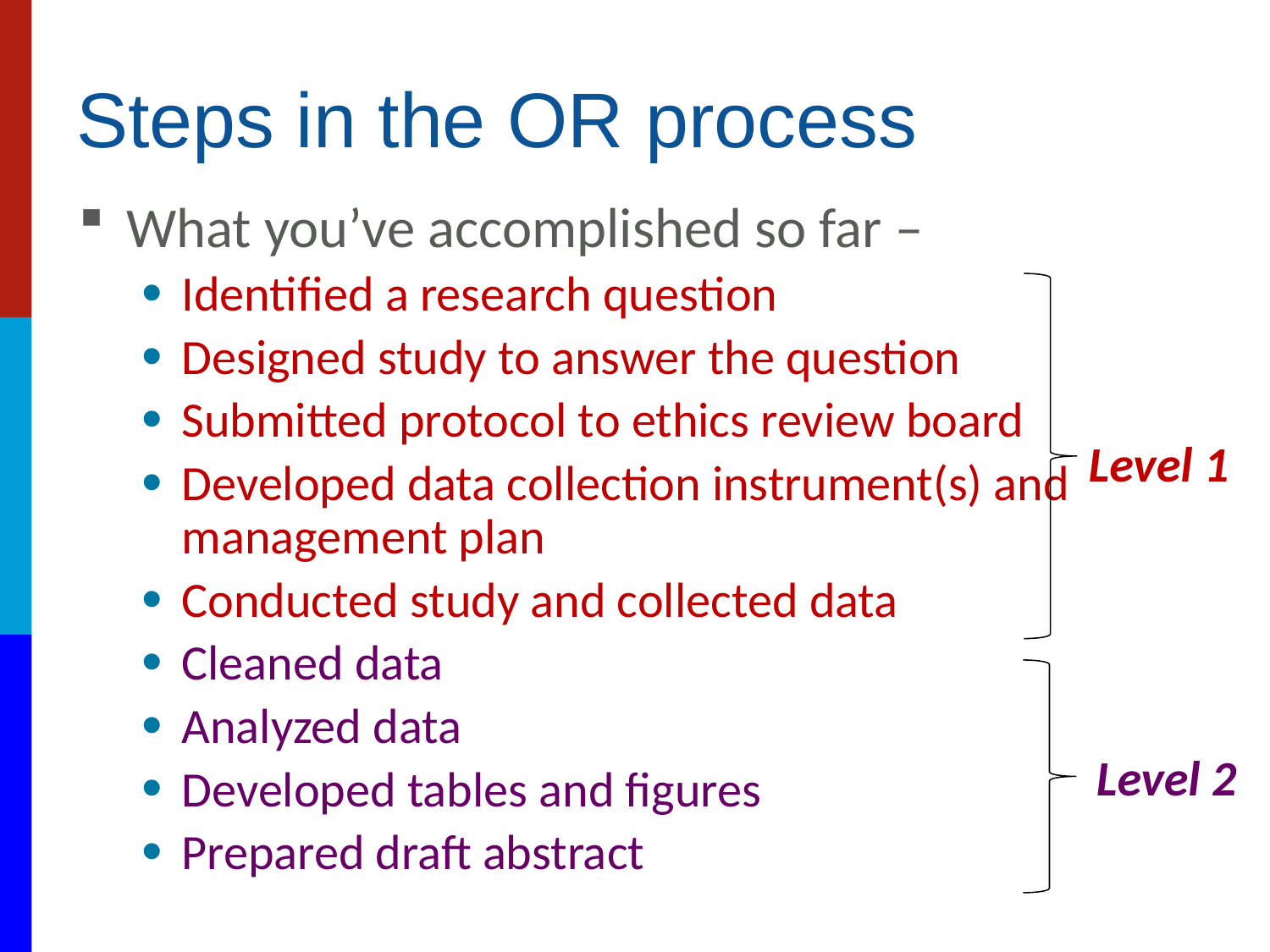

# Steps in the OR process
What you’ve accomplished so far –
Identified a research question
Designed study to answer the question
Submitted protocol to ethics review board
Developed data collection instrument(s) and management plan
Conducted study and collected data
Cleaned data
Analyzed data
Developed tables and figures
Prepared draft abstract

Level 1

Level 2